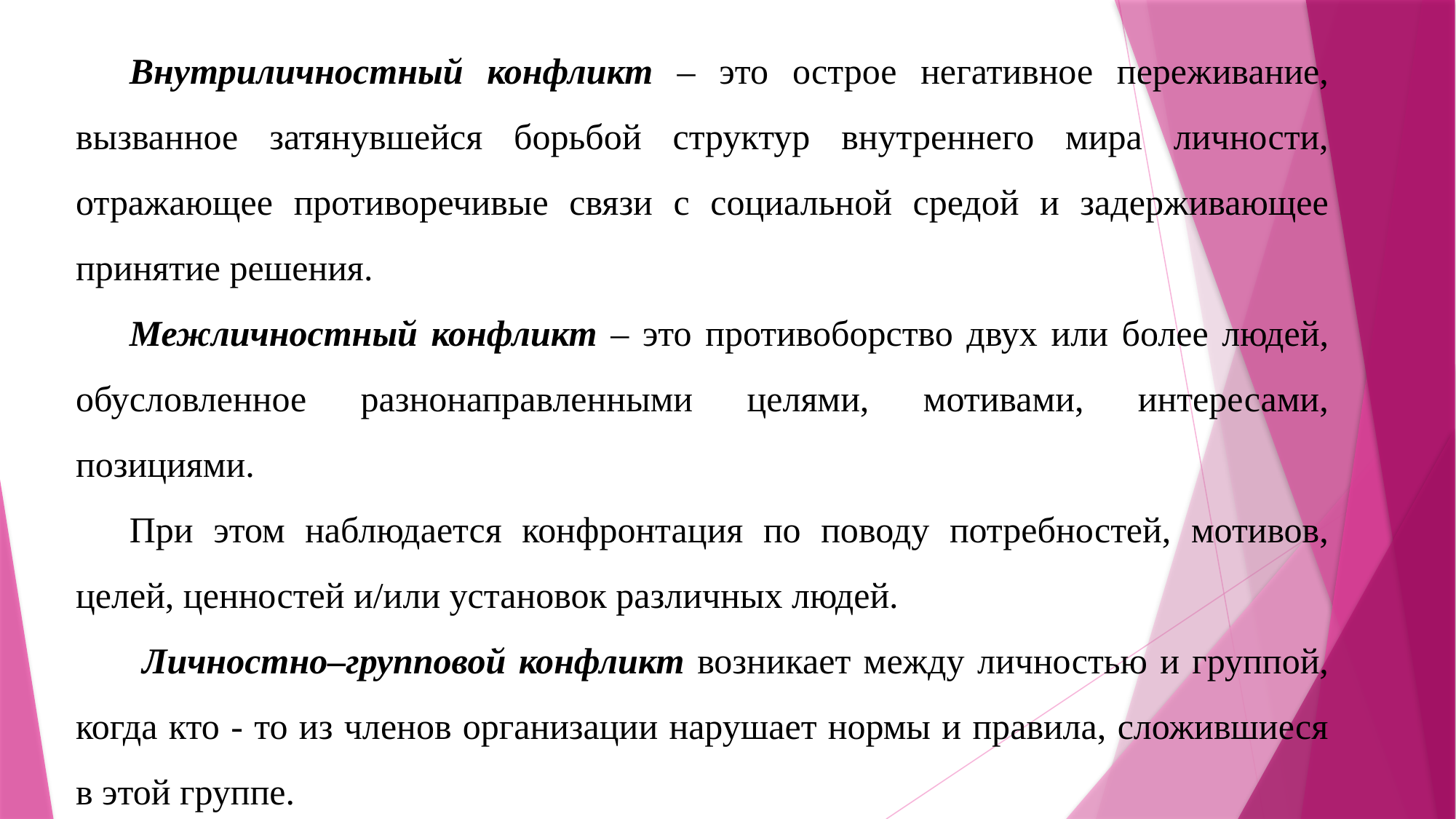

Внутриличностный конфликт – это острое негативное переживание, вызванное затянувшейся борьбой структур внутреннего мира личности, отражающее противоречивые связи с социальной средой и задерживающее принятие решения.
Межличностный конфликт – это противоборство двух или более людей, обусловленное разнонаправленными целями, мотивами, интересами, позициями.
При этом наблюдается конфронтация по поводу потребностей, мотивов, целей, ценностей и/или установок различных людей.
 Личностно–групповой конфликт возникает между личностью и группой, когда кто - то из членов организации нарушает нормы и правила, сложившиеся в этой группе.